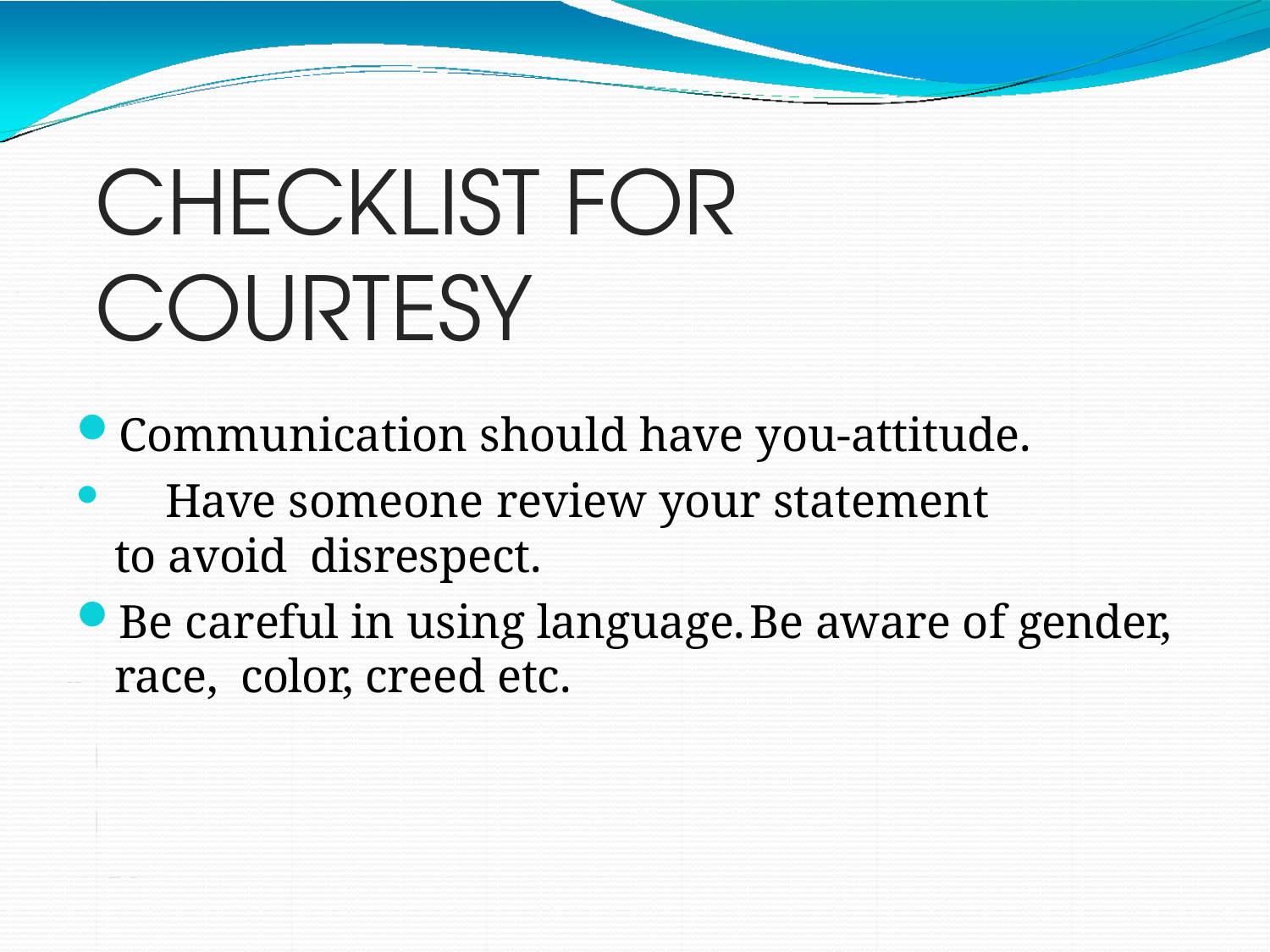

# CHECKLIST FOR COURTESY
Communication should have you-attitude.
	Have someone review your statement to avoid  disrespect.
Be careful in using language.	Be aware of gender, race,  color, creed etc.